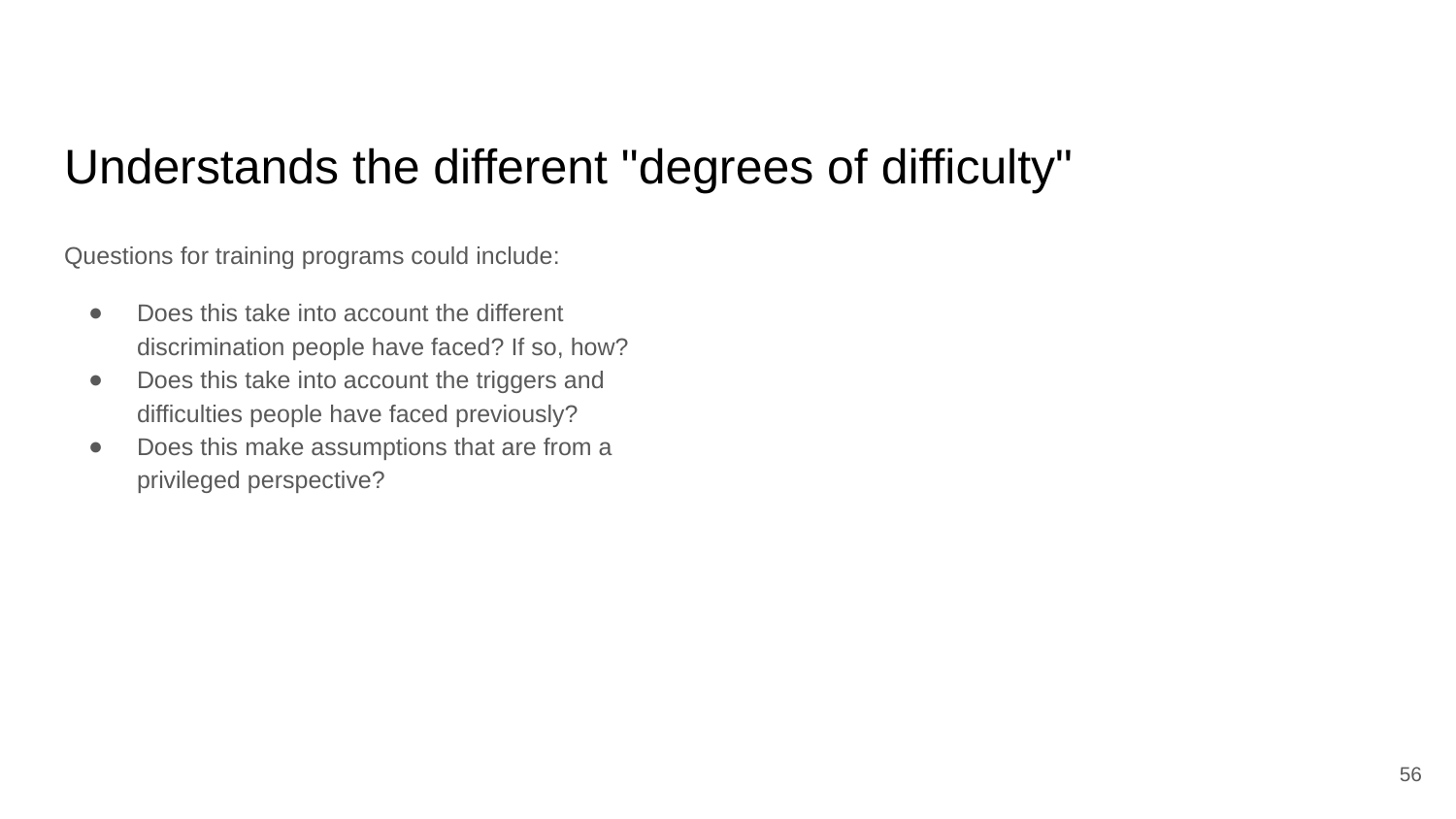

# Understands the different "degrees of difficulty"
Questions for training programs could include:
Does this take into account the different discrimination people have faced? If so, how?
Does this take into account the triggers and difficulties people have faced previously?
Does this make assumptions that are from a privileged perspective?

56